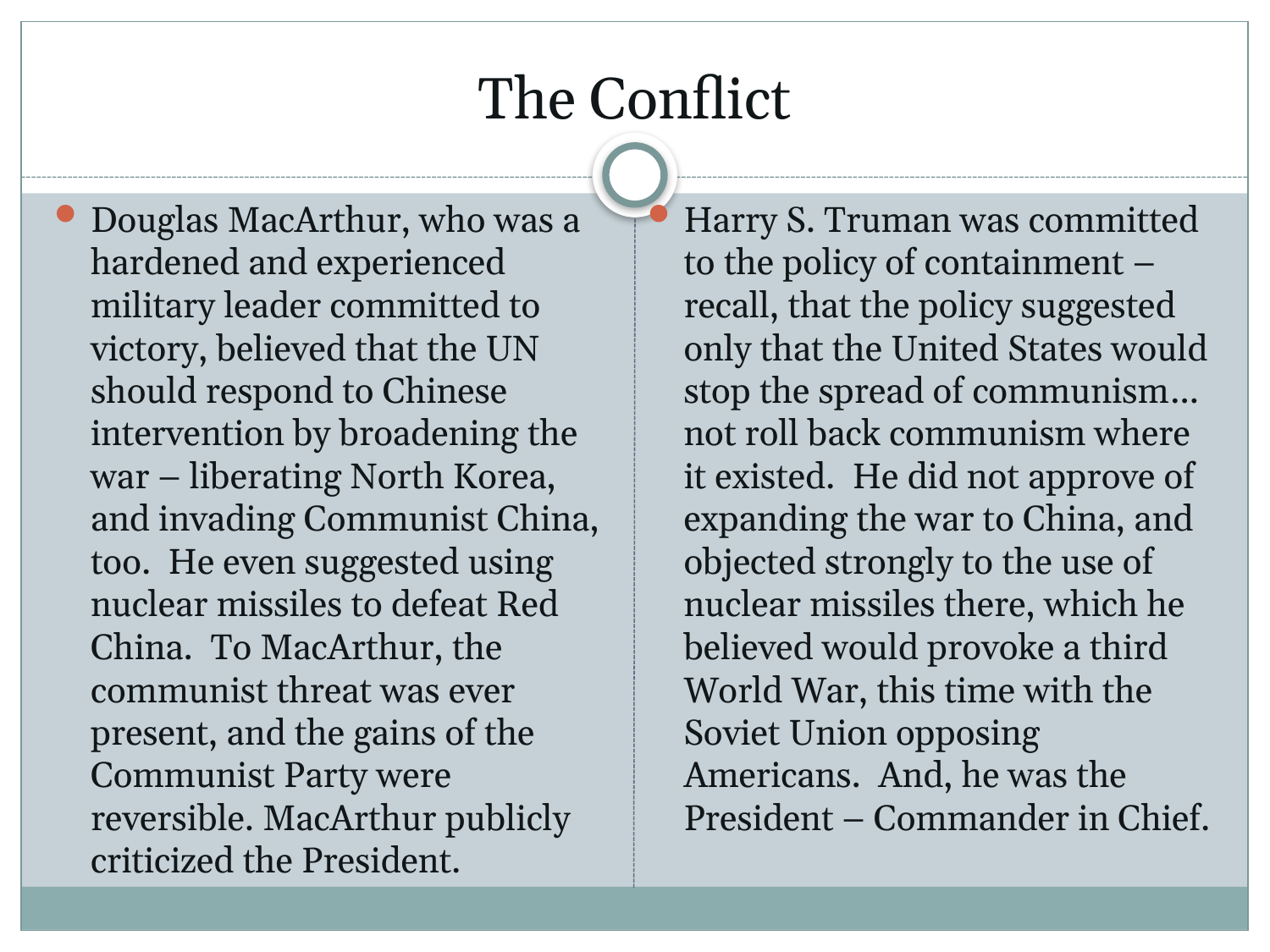

# The Conflict
Douglas MacArthur, who was a hardened and experienced military leader committed to victory, believed that the UN should respond to Chinese intervention by broadening the war – liberating North Korea, and invading Communist China, too.  He even suggested using nuclear missiles to defeat Red China.  To MacArthur, the communist threat was ever present, and the gains of the Communist Party were reversible. MacArthur publicly criticized the President.
Harry S. Truman was committed to the policy of containment – recall, that the policy suggested only that the United States would stop the spread of communism… not roll back communism where it existed.  He did not approve of expanding the war to China, and objected strongly to the use of nuclear missiles there, which he believed would provoke a third World War, this time with the Soviet Union opposing Americans.  And, he was the President – Commander in Chief.